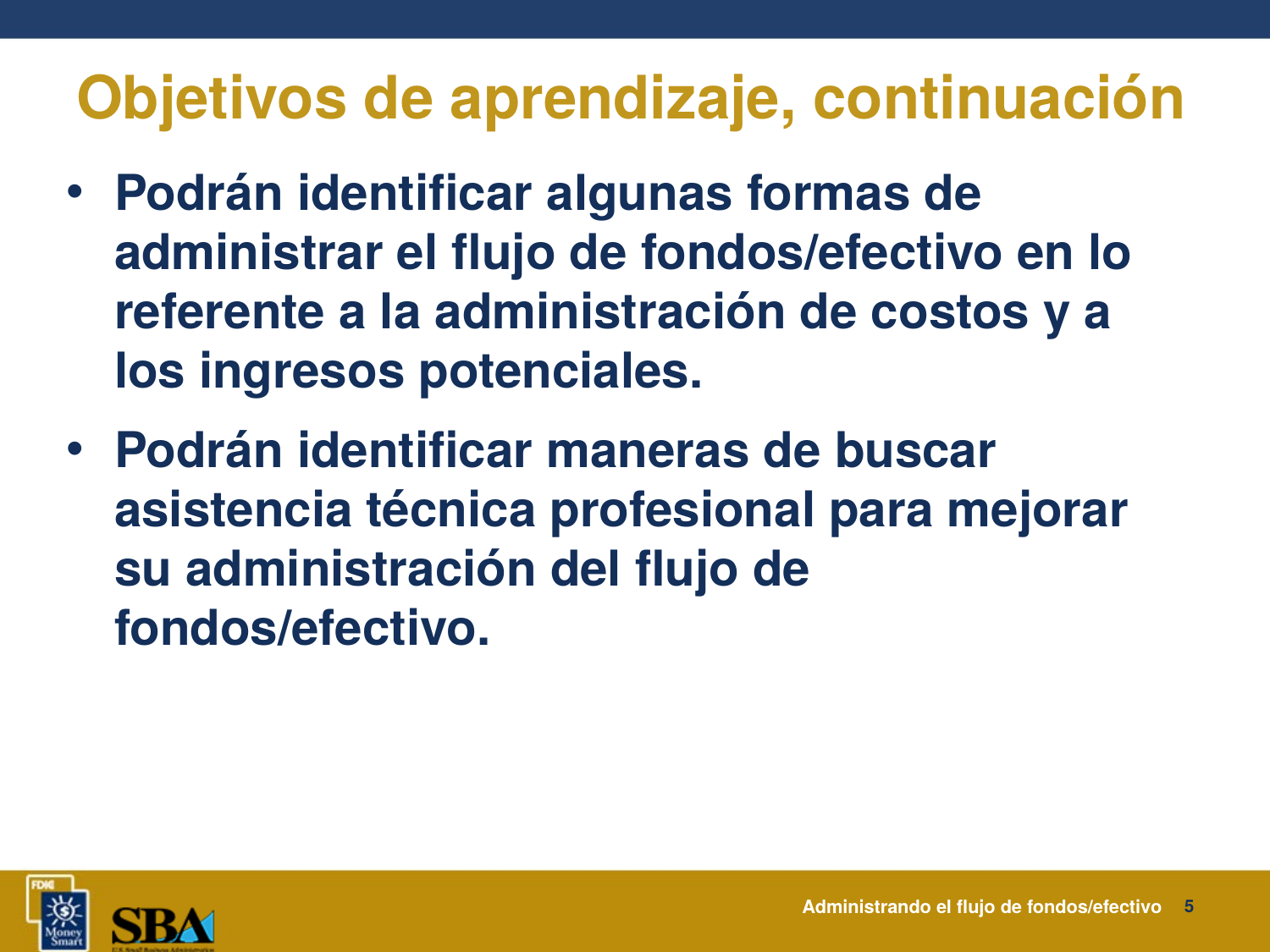

# Objetivos de aprendizaje, continuación
Podrán identificar algunas formas de administrar el flujo de fondos/efectivo en lo referente a la administración de costos y a los ingresos potenciales.
Podrán identificar maneras de buscar asistencia técnica profesional para mejorar su administración del flujo de fondos/efectivo.